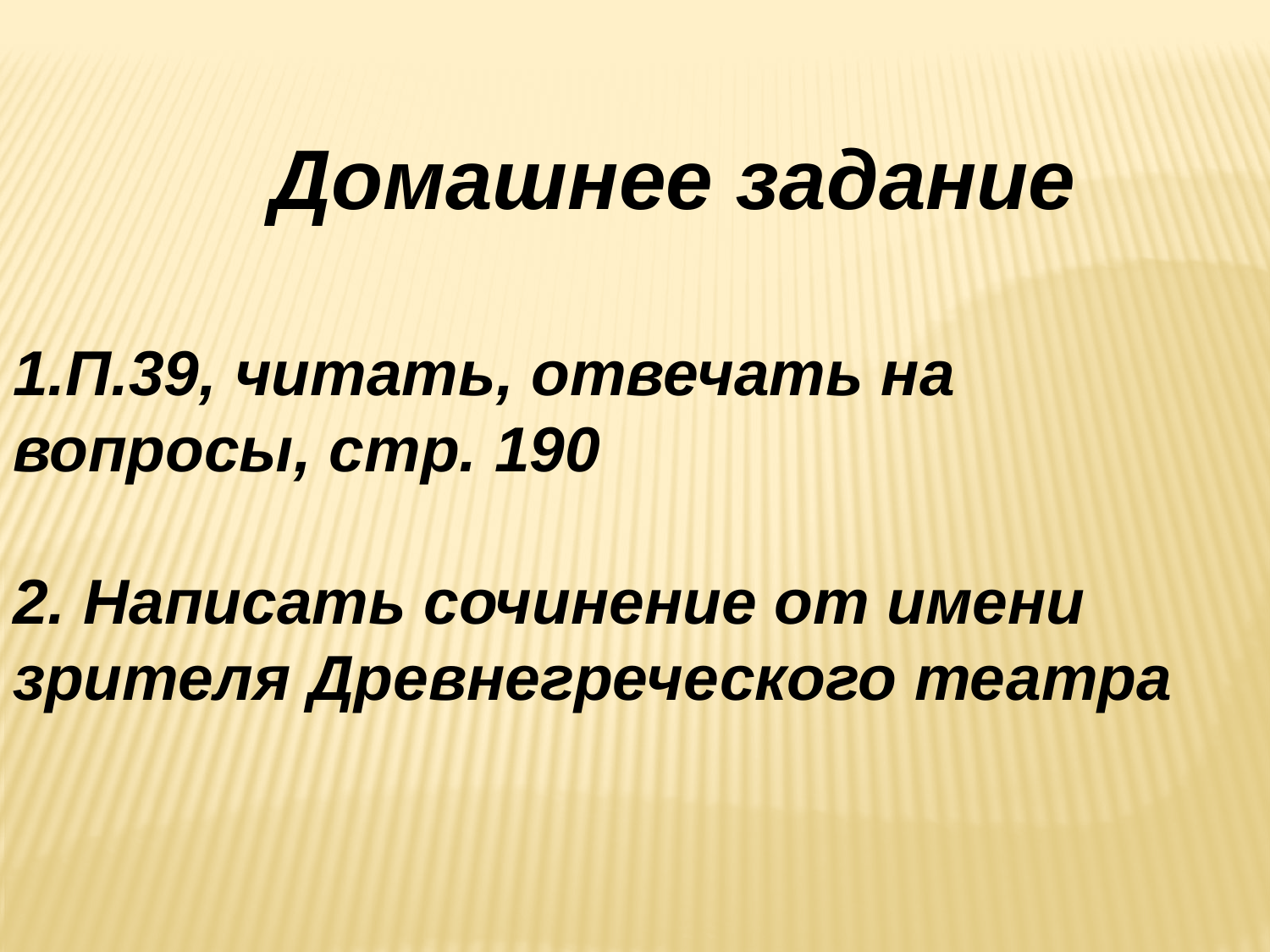

Домашнее задание

1.П.39, читать, отвечать на вопросы, стр. 190

2. Написать сочинение от имени зрителя Древнегреческого театра